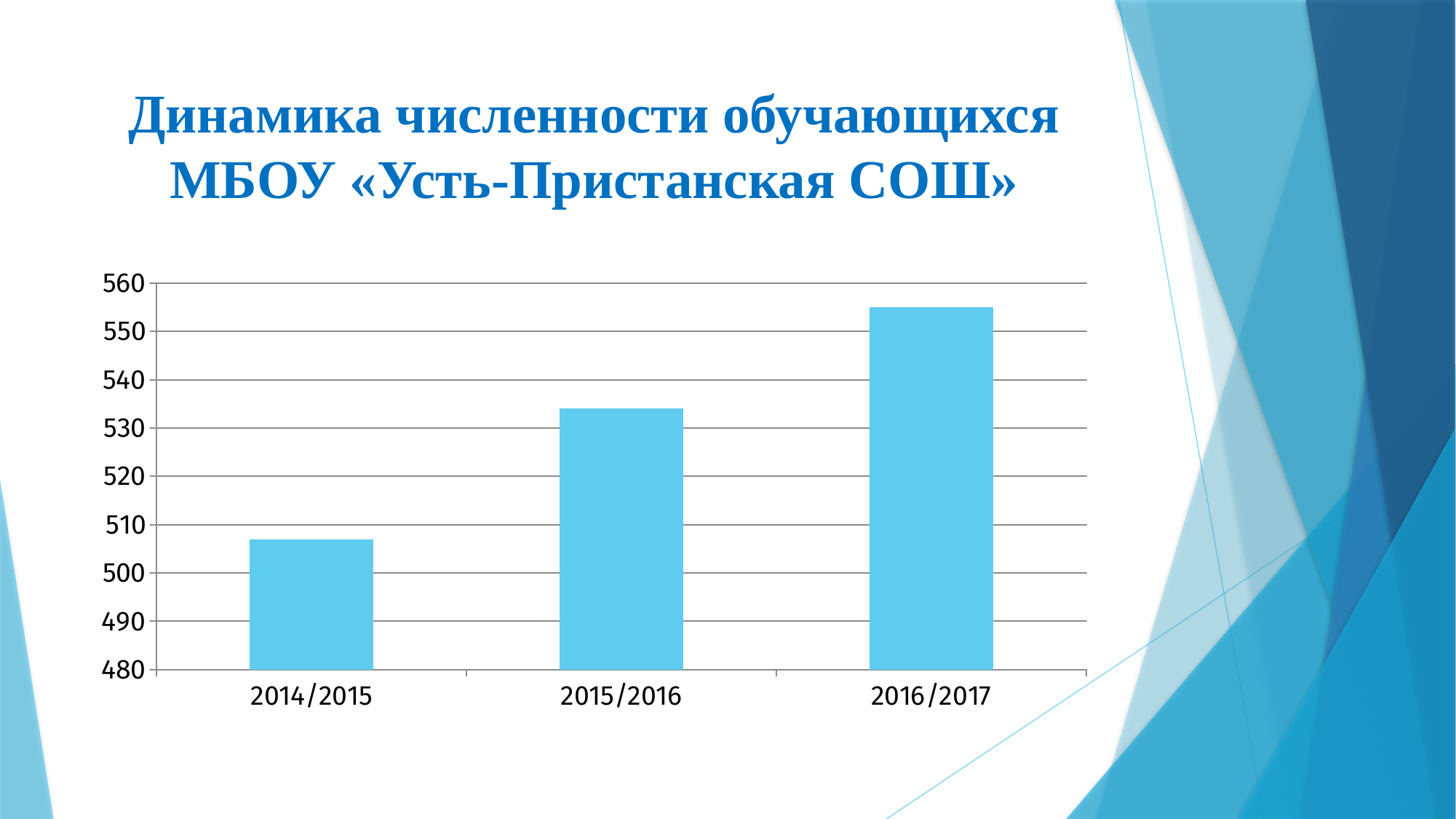

# Динамика численности обучающихся МБОУ «Усть-Пристанская СОШ»

### Chart

| Category | Ряд 1 |
|---|---|
| 2014/2015 | 507.0 |
| 2015/2016 | 534.0 |
| 2016/2017 | 555.0 |